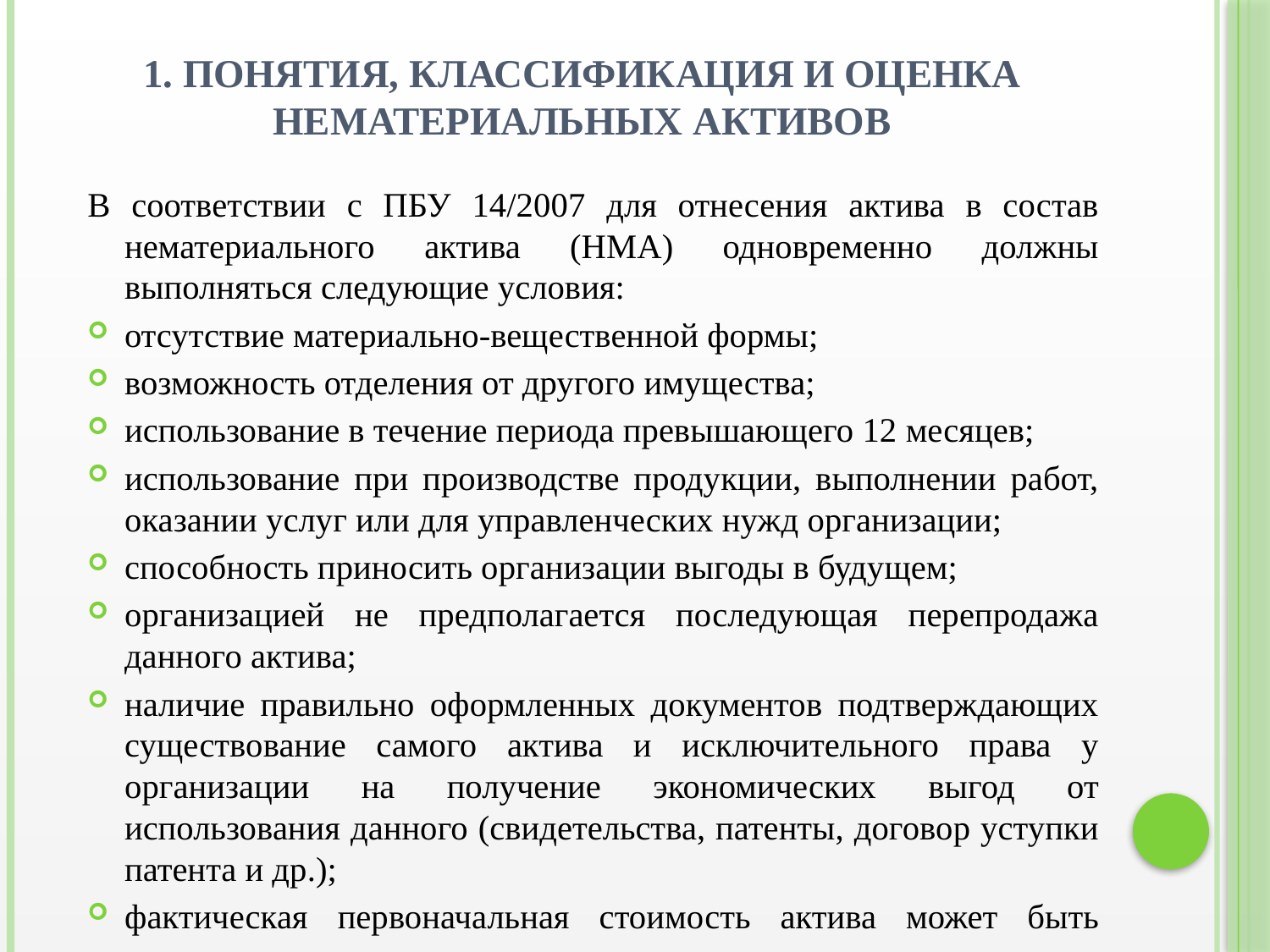

# 1. Понятия, классификация и оценка нематериальных активов
В соответствии с ПБУ 14/2007 для отнесения актива в состав нематериального актива (НМА) одновременно должны выполняться следующие условия:
отсутствие материально-вещественной формы;
возможность отделения от другого имущества;
использование в течение периода превышающего 12 месяцев;
использование при производстве продукции, выполнении работ, оказании услуг или для управленческих нужд организации;
способность приносить организации выгоды в будущем;
организацией не предполагается последующая перепродажа данного актива;
наличие правильно оформленных документов подтверждающих существование самого актива и исключительного права у организации на получение экономических выгод от использования данного (свидетельства, патенты, договор уступки патента и др.);
фактическая первоначальная стоимость актива может быть достоверно определена.